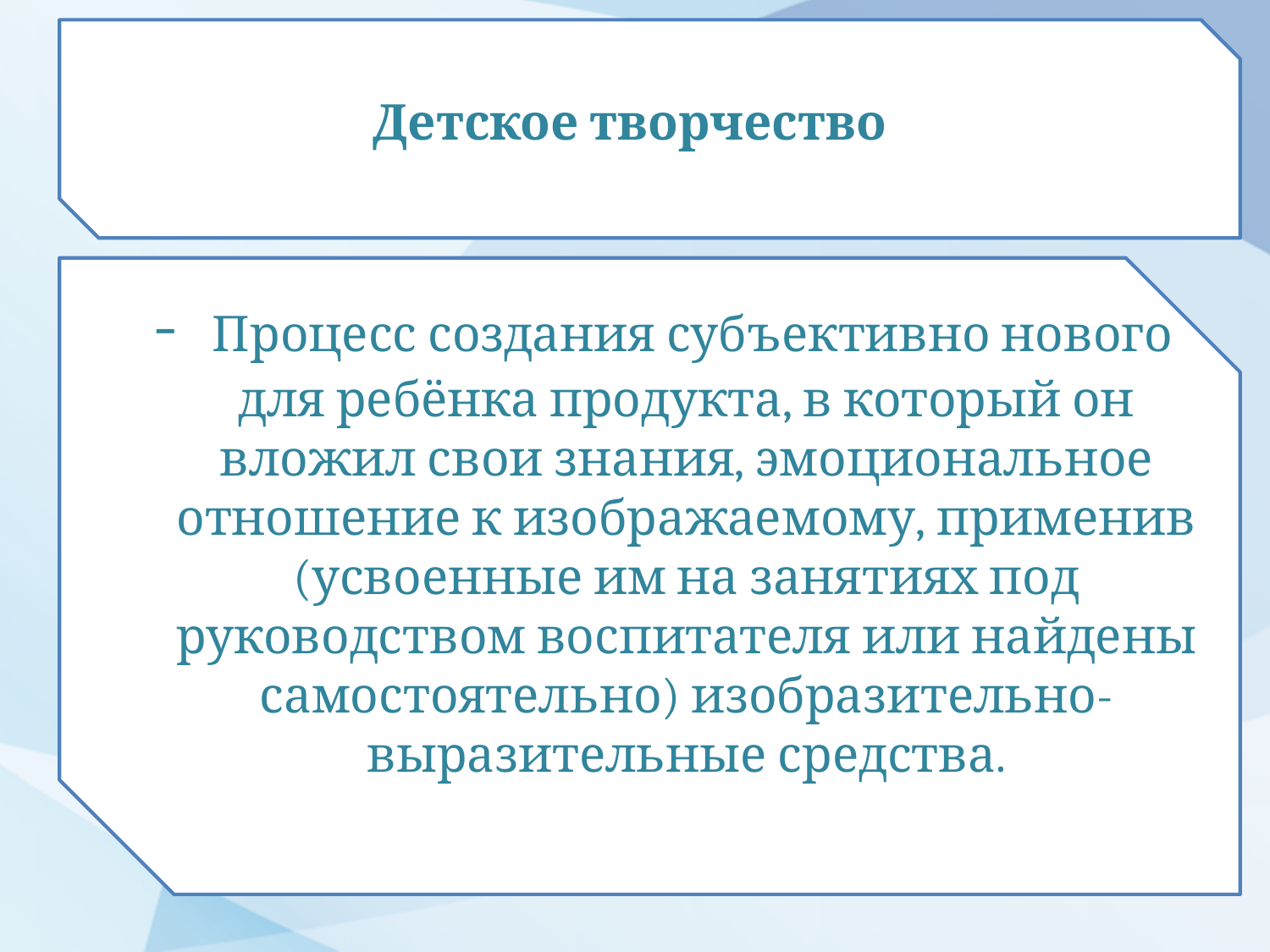

# Детское творчество

-  Процесс создания субъективно нового для ребёнка продукта, в который он вложил свои знания, эмоциональное отношение к изображаемому, применив (усвоенные им на занятиях под руководством воспитателя или найдены самостоятельно) изобразительно-выразительные средства.